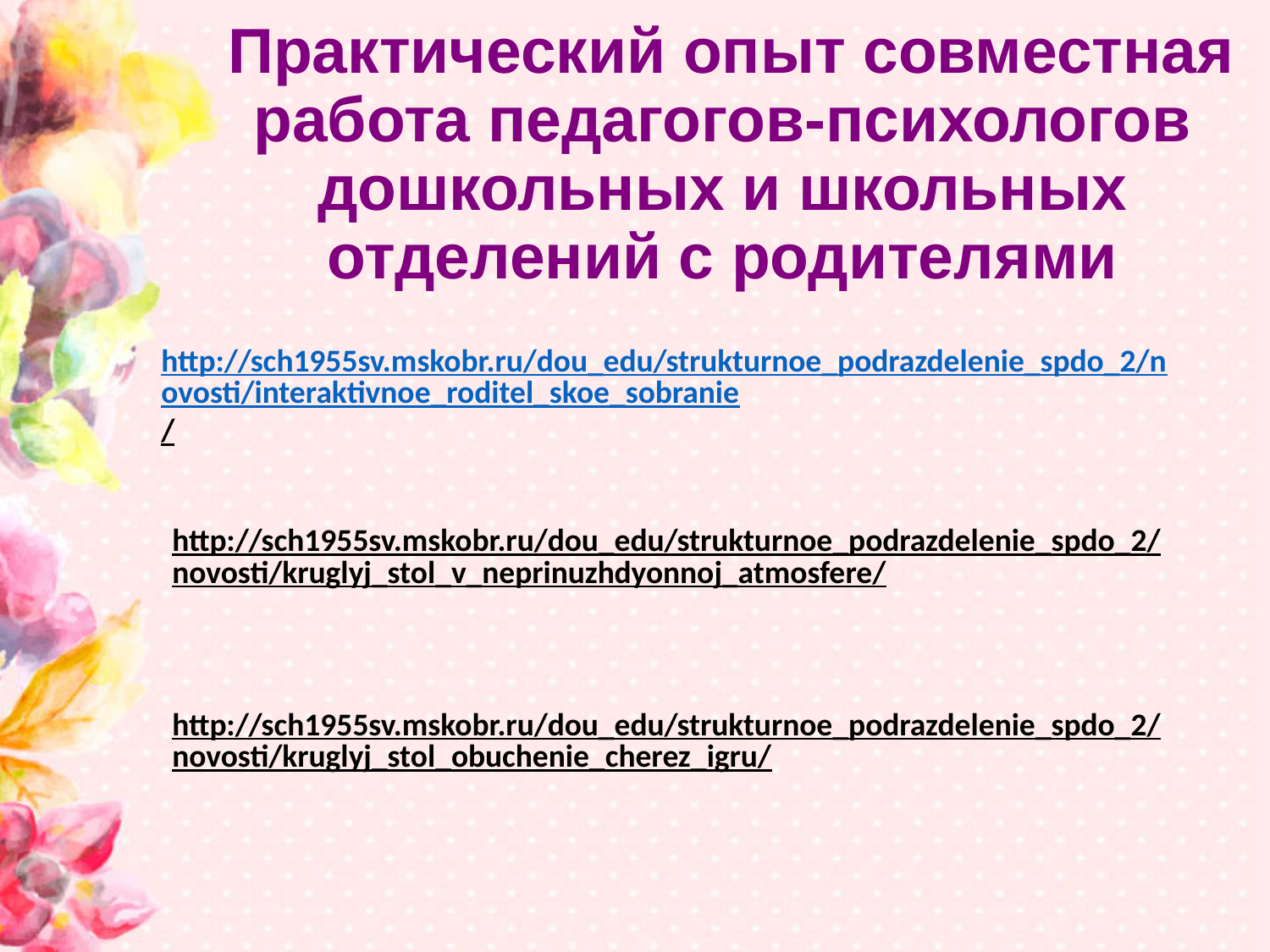

# Практический опыт совместная работа педагогов-психологов дошкольных и школьных отделений с родителями
http://sch1955sv.mskobr.ru/dou_edu/strukturnoe_podrazdelenie_spdo_2/novosti/interaktivnoe_roditel_skoe_sobranie/

http://sch1955sv.mskobr.ru/dou_edu/strukturnoe_podrazdelenie_spdo_2/novosti/kruglyj_stol_v_neprinuzhdyonnoj_atmosfere/

http://sch1955sv.mskobr.ru/dou_edu/strukturnoe_podrazdelenie_spdo_2/novosti/kruglyj_stol_obuchenie_cherez_igru/